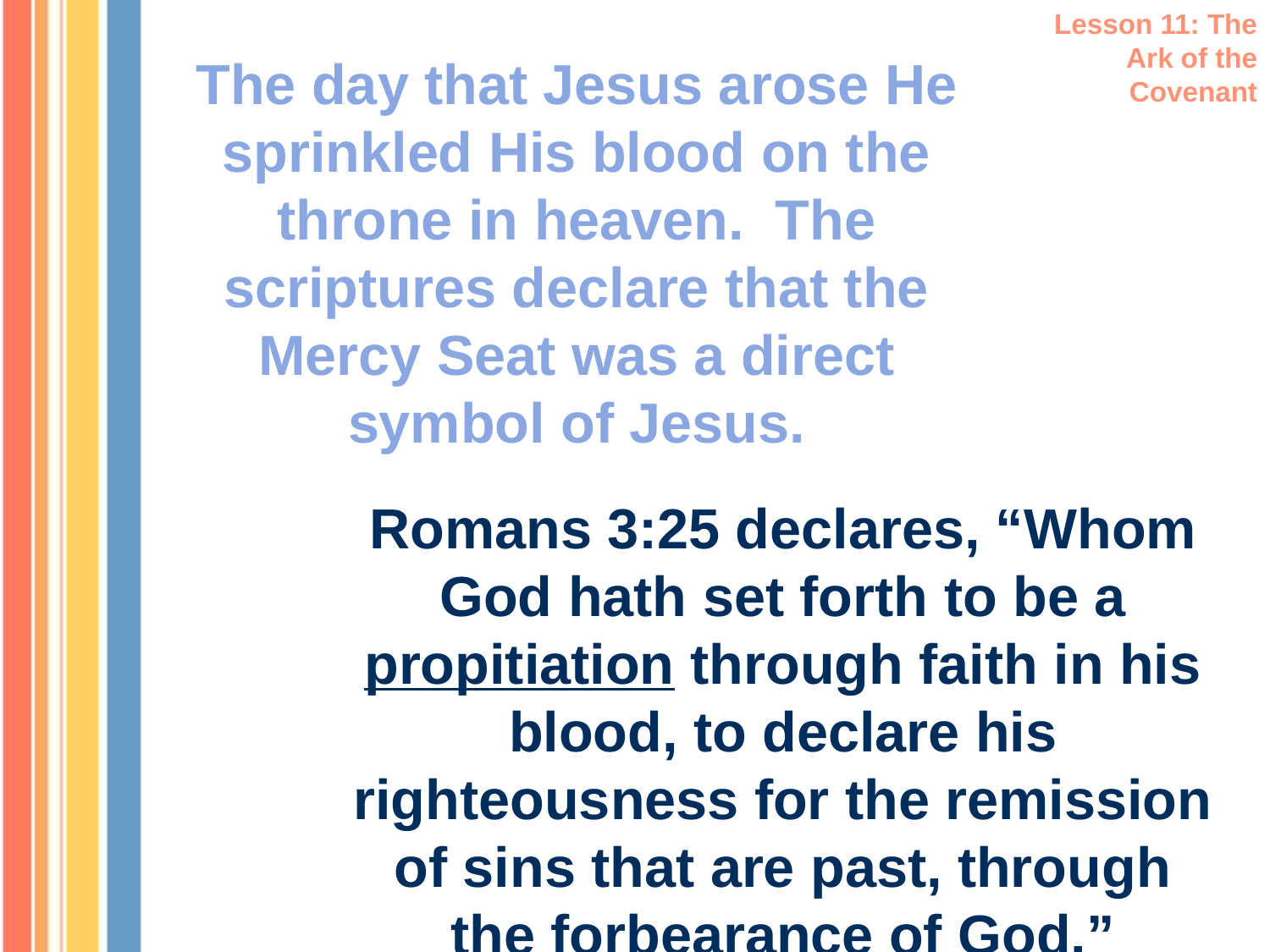

Lesson 11: The Ark of the Covenant
The day that Jesus arose He sprinkled His blood on the throne in heaven.  The scriptures declare that the Mercy Seat was a direct symbol of Jesus.
Romans 3:25 declares, “Whom God hath set forth to be a propitiation through faith in his blood, to declare his righteousness for the remission of sins that are past, through the forbearance of God.”